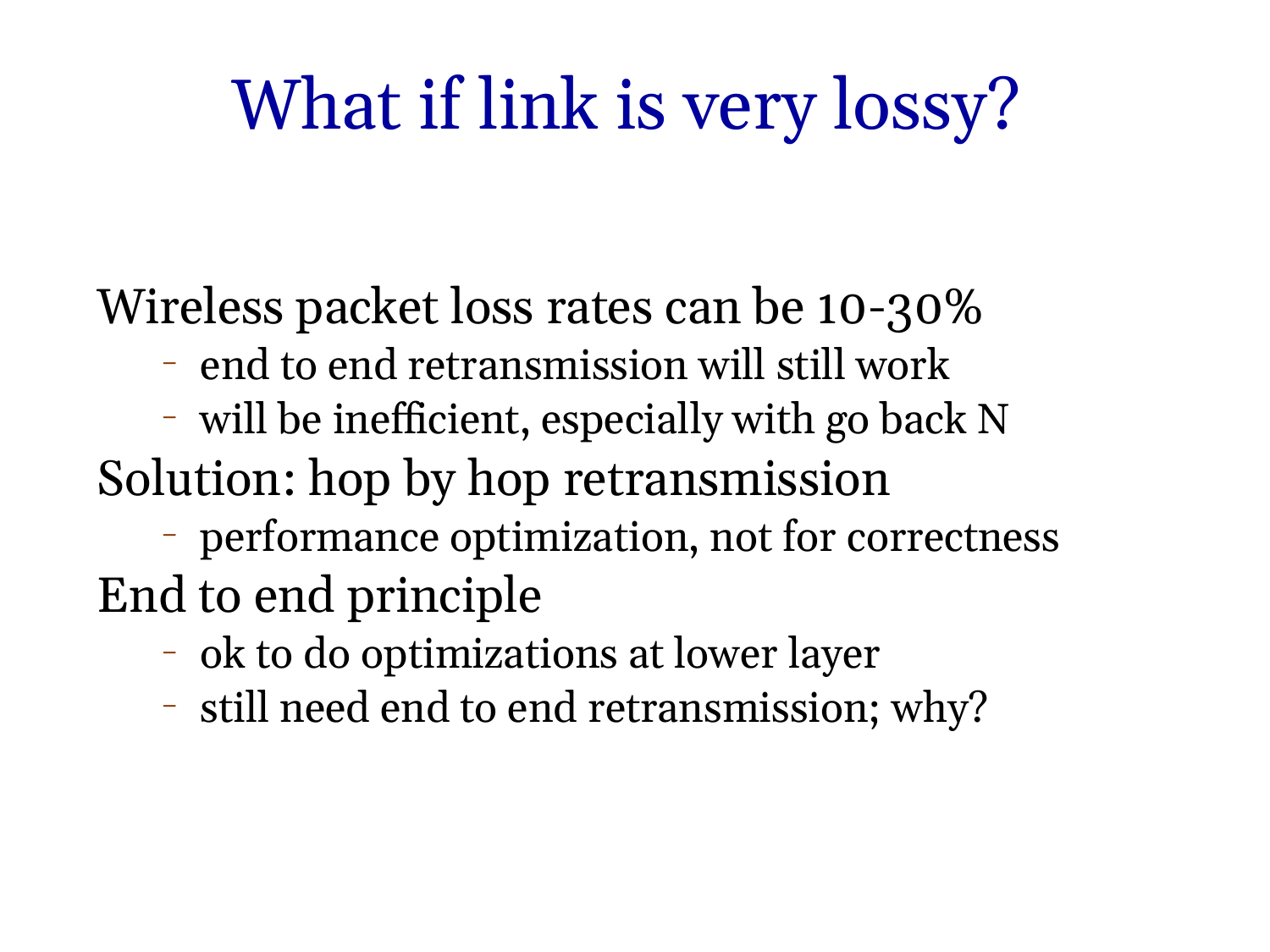

# What if link is very lossy?
Wireless packet loss rates can be 10-30%
end to end retransmission will still work
will be inefficient, especially with go back N
Solution: hop by hop retransmission
performance optimization, not for correctness
End to end principle
ok to do optimizations at lower layer
still need end to end retransmission; why?